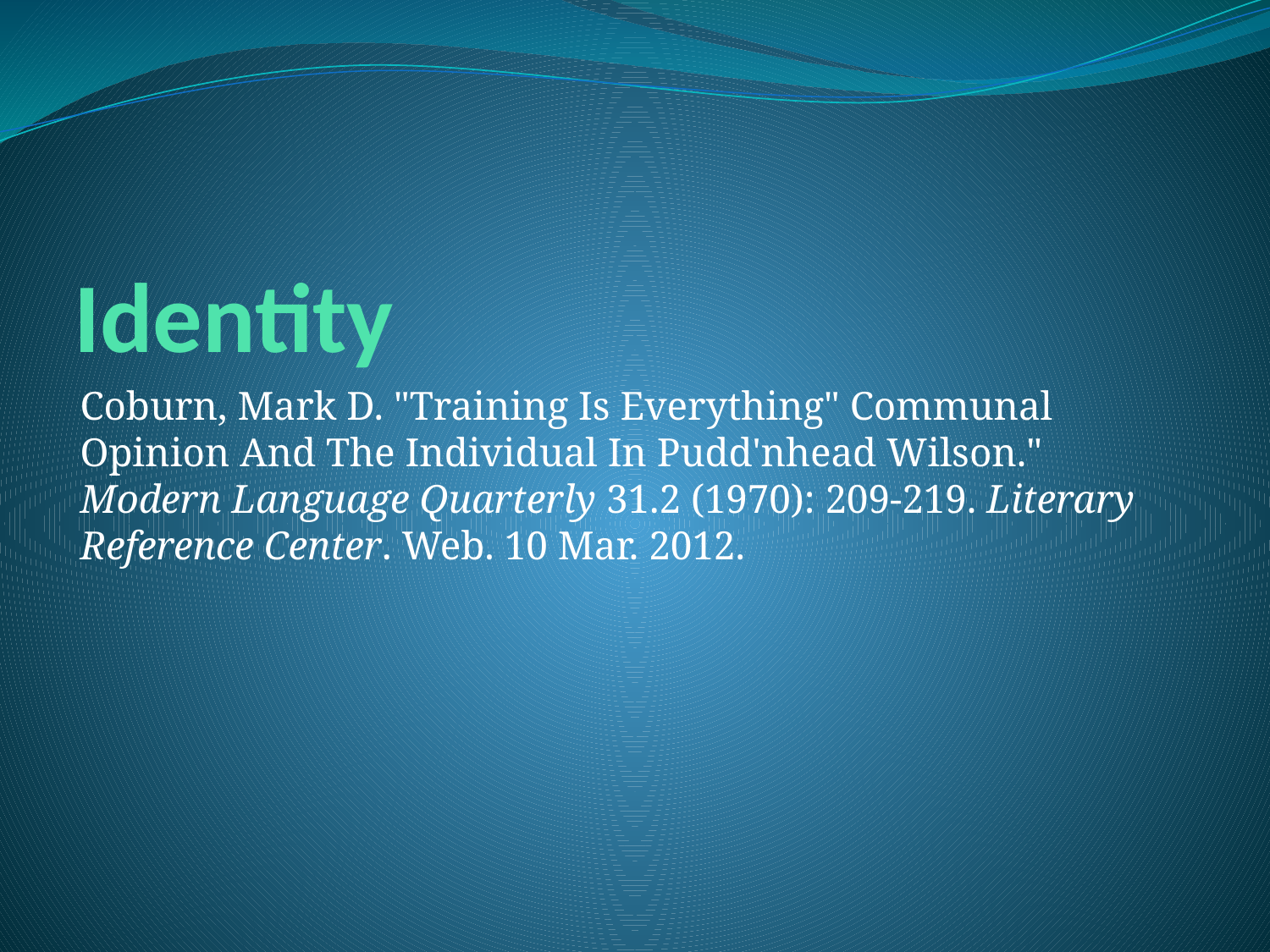

# Identity
Coburn, Mark D. "Training Is Everything" Communal Opinion And The Individual In Pudd'nhead Wilson." Modern Language Quarterly 31.2 (1970): 209-219. Literary Reference Center. Web. 10 Mar. 2012.